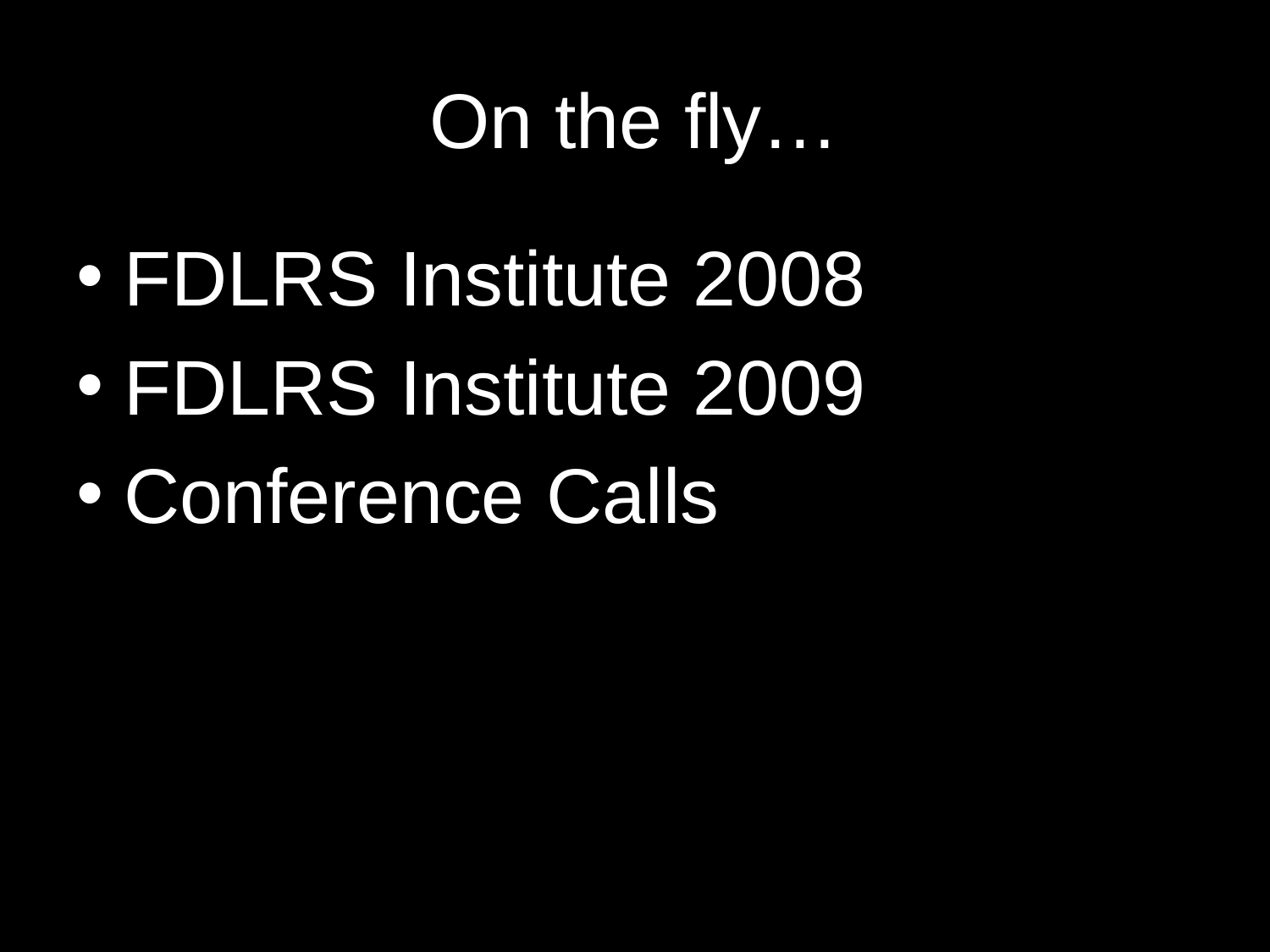

# On the fly…
FDLRS Institute 2008
FDLRS Institute 2009
Conference Calls